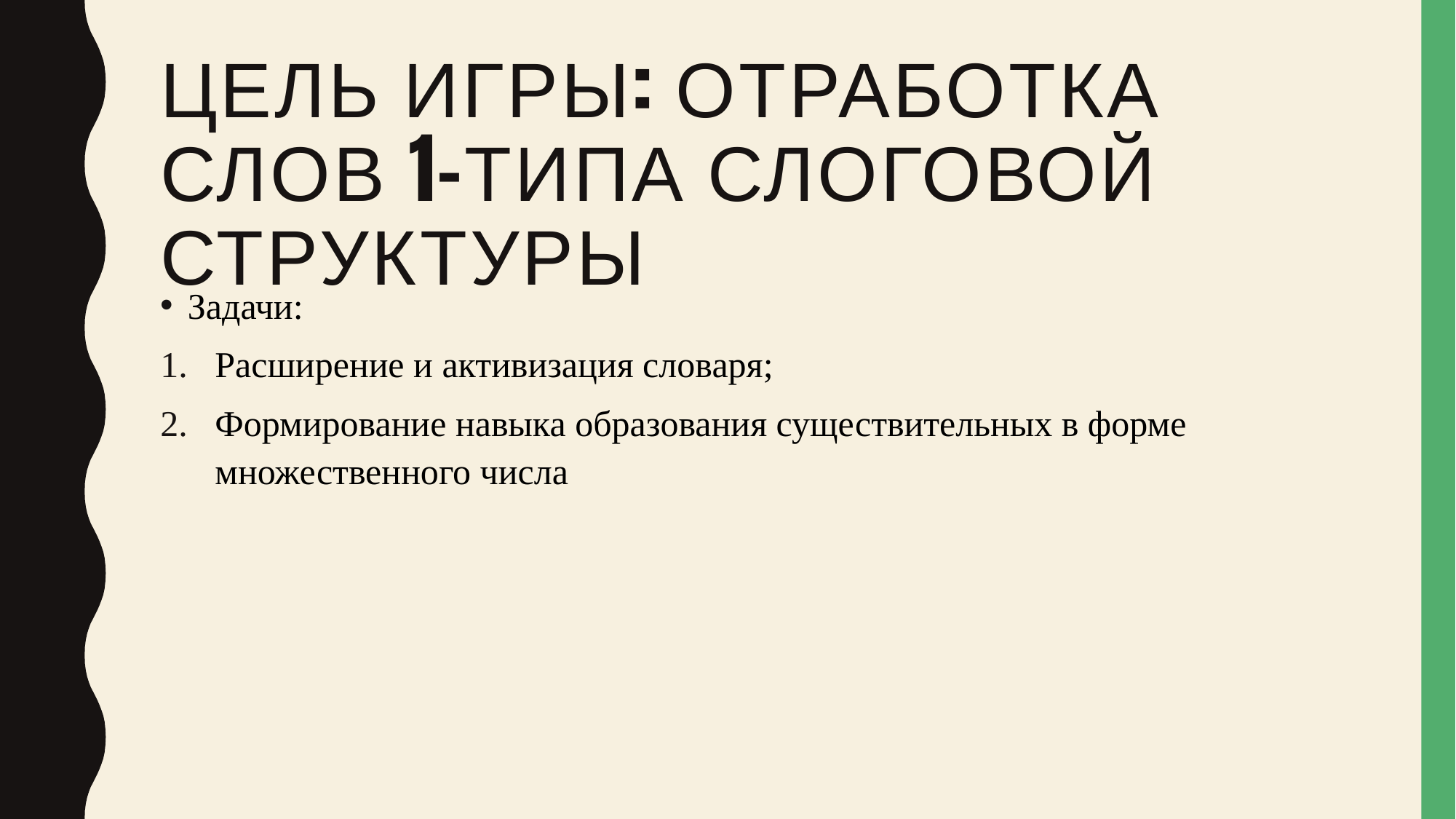

# Цель игры: отработка слов 1-типа слоговой структуры
Задачи:
Расширение и активизация словаря;
Формирование навыка образования существительных в форме множественного числа